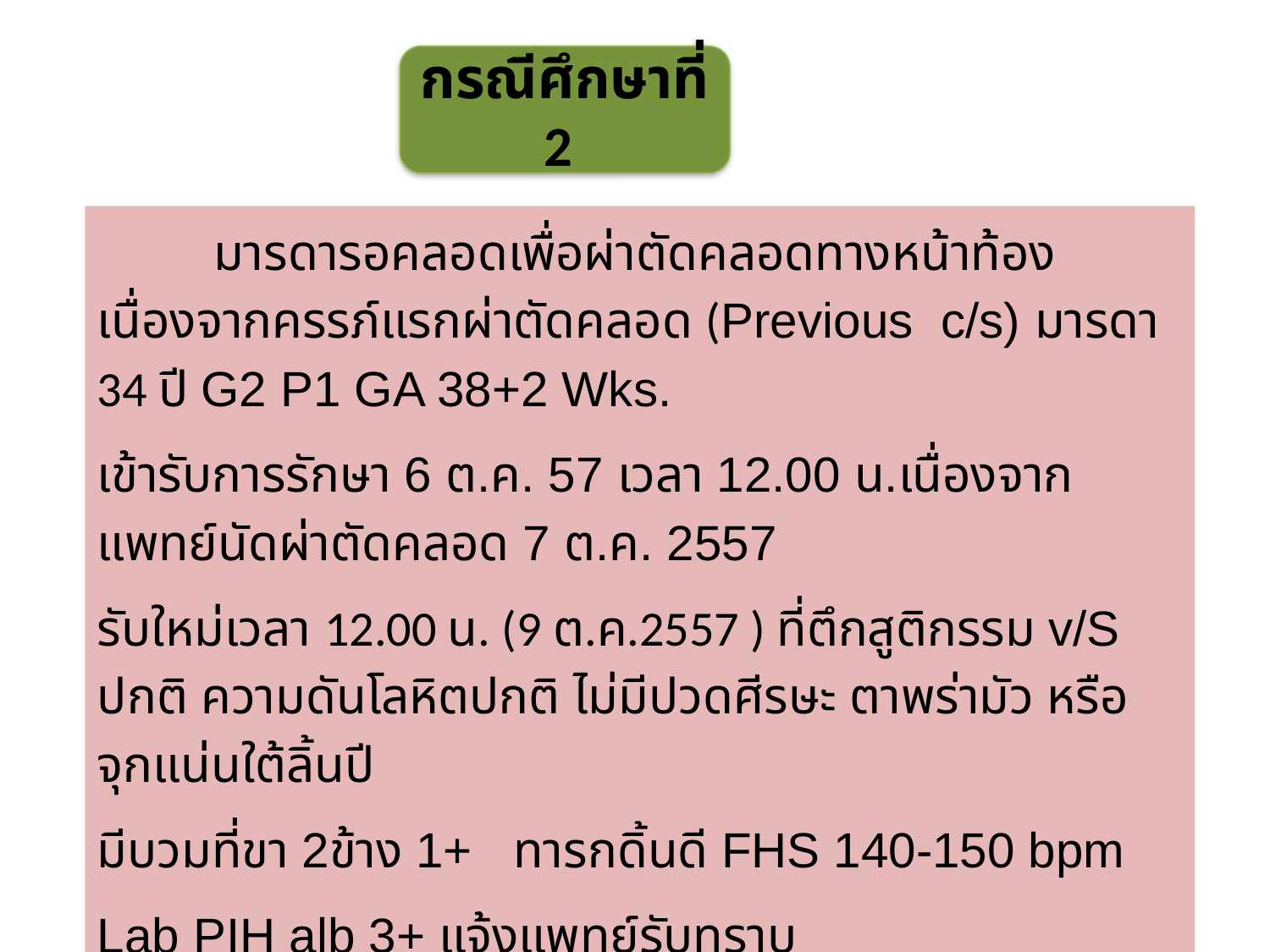

กรณีศึกษาที่ 2
         มารดารอคลอดเพื่อผ่าตัดคลอดทางหน้าท้องเนื่องจากครรภ์แรกผ่าตัดคลอด (Previous  c/s) มารดา 34 ปี G2 P1 GA 38+2 Wks.
เข้ารับการรักษา 6 ต.ค. 57 เวลา 12.00 น.เนื่องจากแพทย์นัดผ่าตัดคลอด 7 ต.ค. 2557
รับใหม่เวลา 12.00 น. (9 ต.ค.2557 ) ที่ตึกสูติกรรม v/S ปกติ ความดันโลหิตปกติ ไม่มีปวดศีรษะ ตาพร่ามัว หรือจุกแน่นใต้ลิ้นปี
มีบวมที่ขา 2ข้าง 1+   ทารกดิ้นดี FHS 140-150 bpm
Lab PIH alb 3+ แจ้งแพทย์รับทราบ